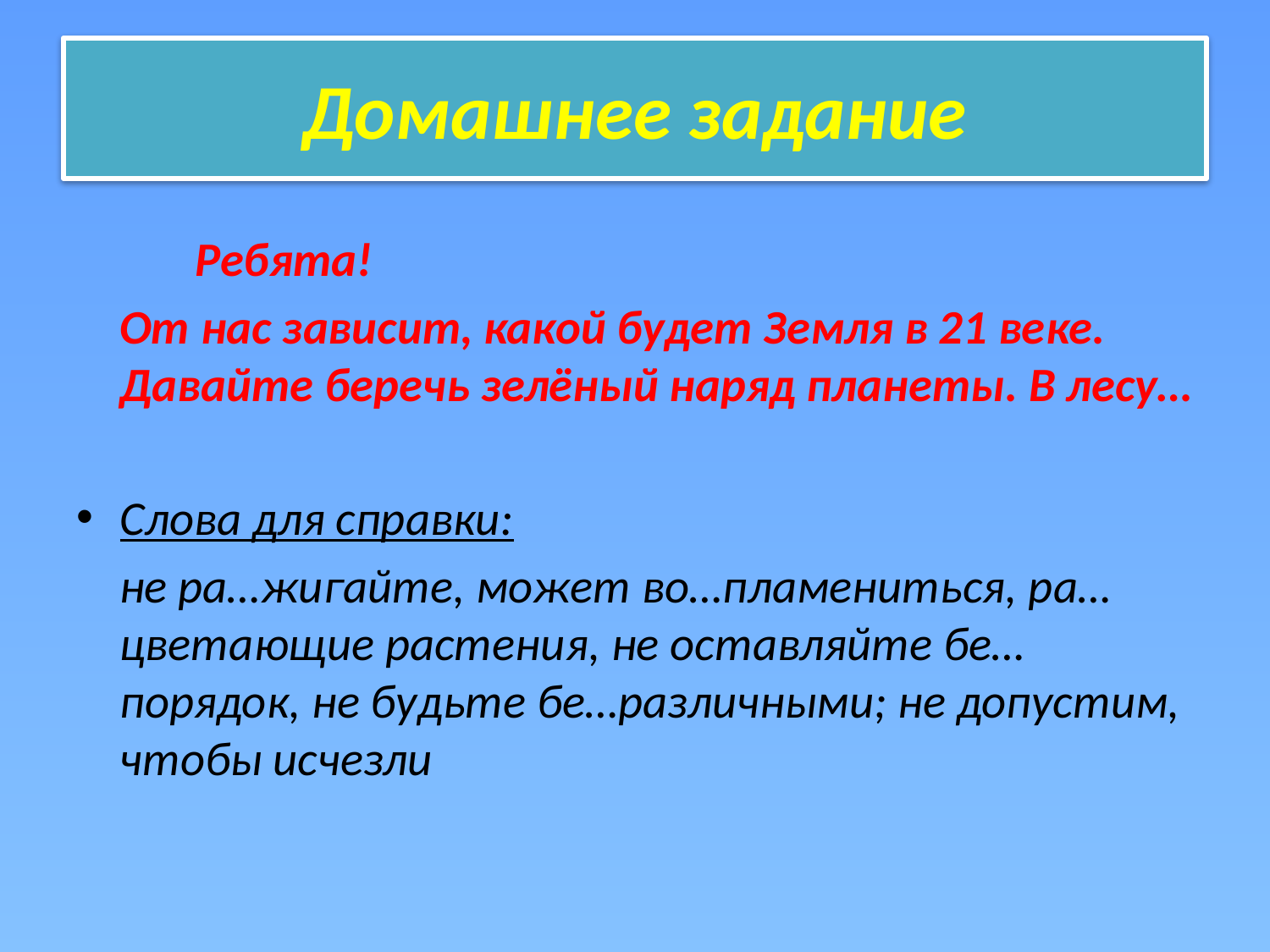

# Домашнее задание
           Ребята!
    От нас зависит, какой будет Земля в 21 веке. Давайте беречь зелёный наряд планеты. В лесу…

Слова для справки:
    не ра…жигайте, может во…пламениться, ра…цветающие растения, не оставляйте бе…порядок, не будьте бе…различными; не допустим, чтобы исчезли